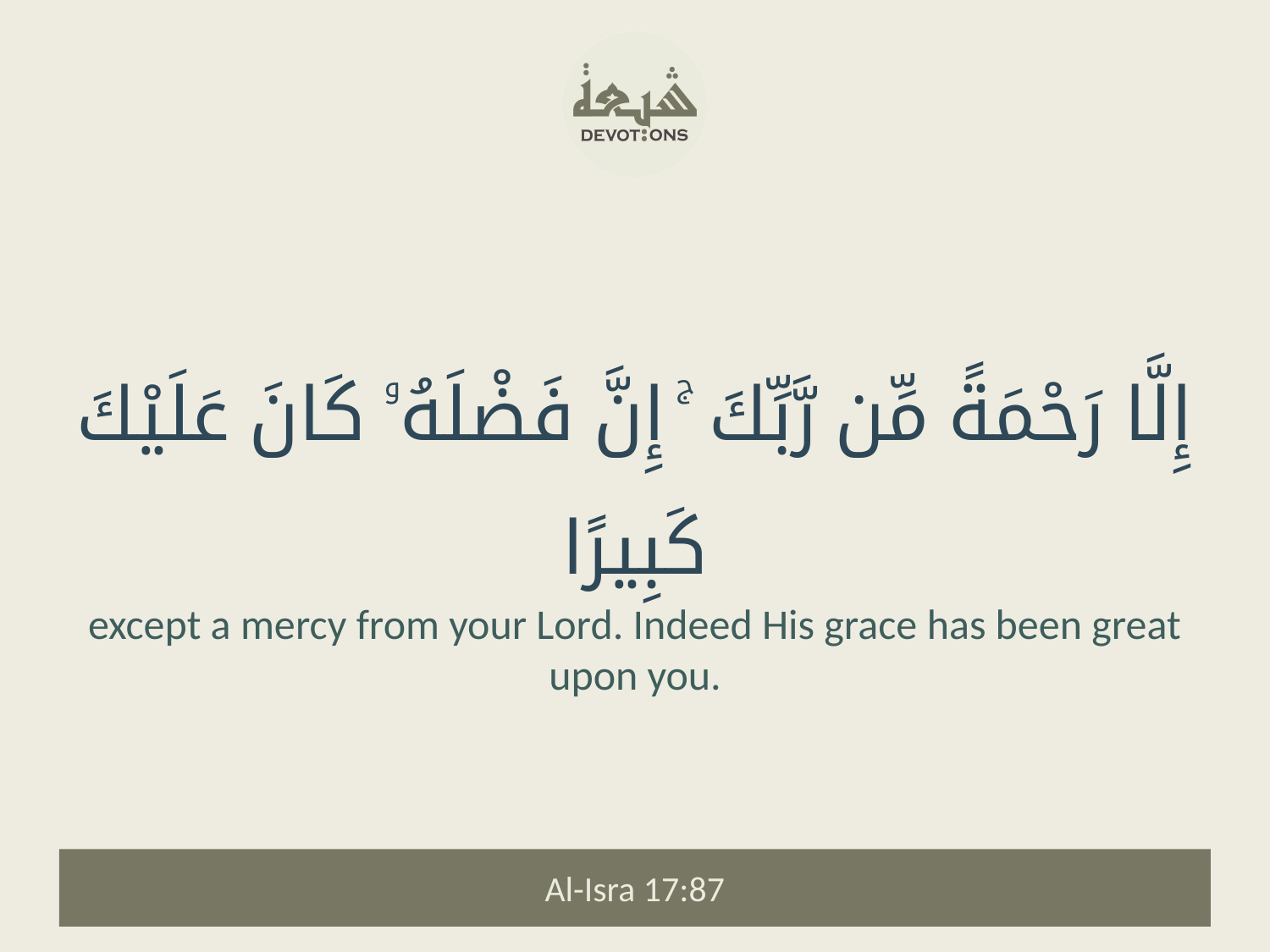

إِلَّا رَحْمَةً مِّن رَّبِّكَ ۚ إِنَّ فَضْلَهُۥ كَانَ عَلَيْكَ كَبِيرًا
except a mercy from your Lord. Indeed His grace has been great upon you.
Al-Isra 17:87